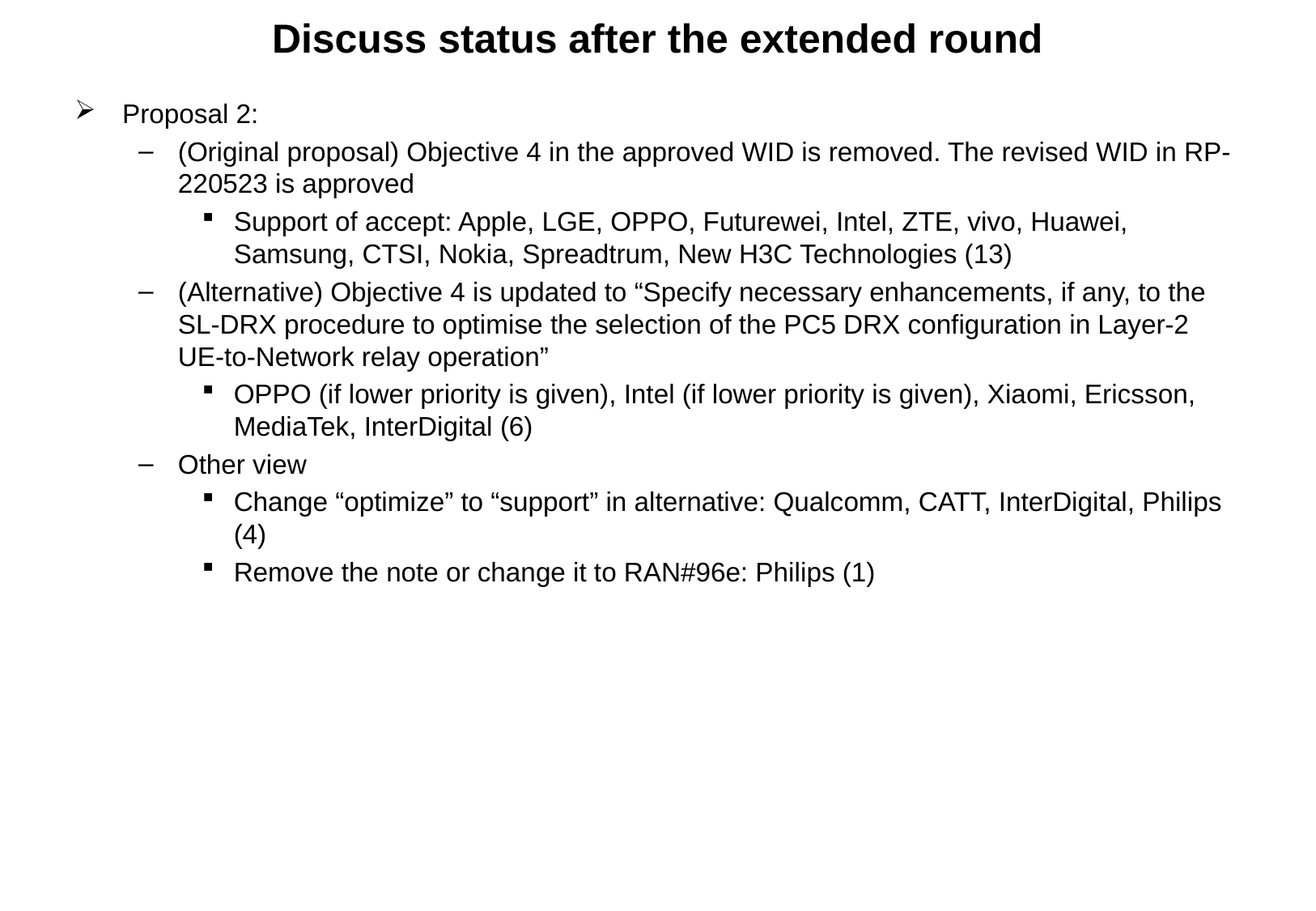

# Discuss status after the extended round
Proposal 2:
(Original proposal) Objective 4 in the approved WID is removed. The revised WID in RP-220523 is approved
Support of accept: Apple, LGE, OPPO, Futurewei, Intel, ZTE, vivo, Huawei, Samsung, CTSI, Nokia, Spreadtrum, New H3C Technologies (13)
(Alternative) Objective 4 is updated to “Specify necessary enhancements, if any, to the SL-DRX procedure to optimise the selection of the PC5 DRX configuration in Layer-2 UE-to-Network relay operation”
OPPO (if lower priority is given), Intel (if lower priority is given), Xiaomi, Ericsson, MediaTek, InterDigital (6)
Other view
Change “optimize” to “support” in alternative: Qualcomm, CATT, InterDigital, Philips (4)
Remove the note or change it to RAN#96e: Philips (1)